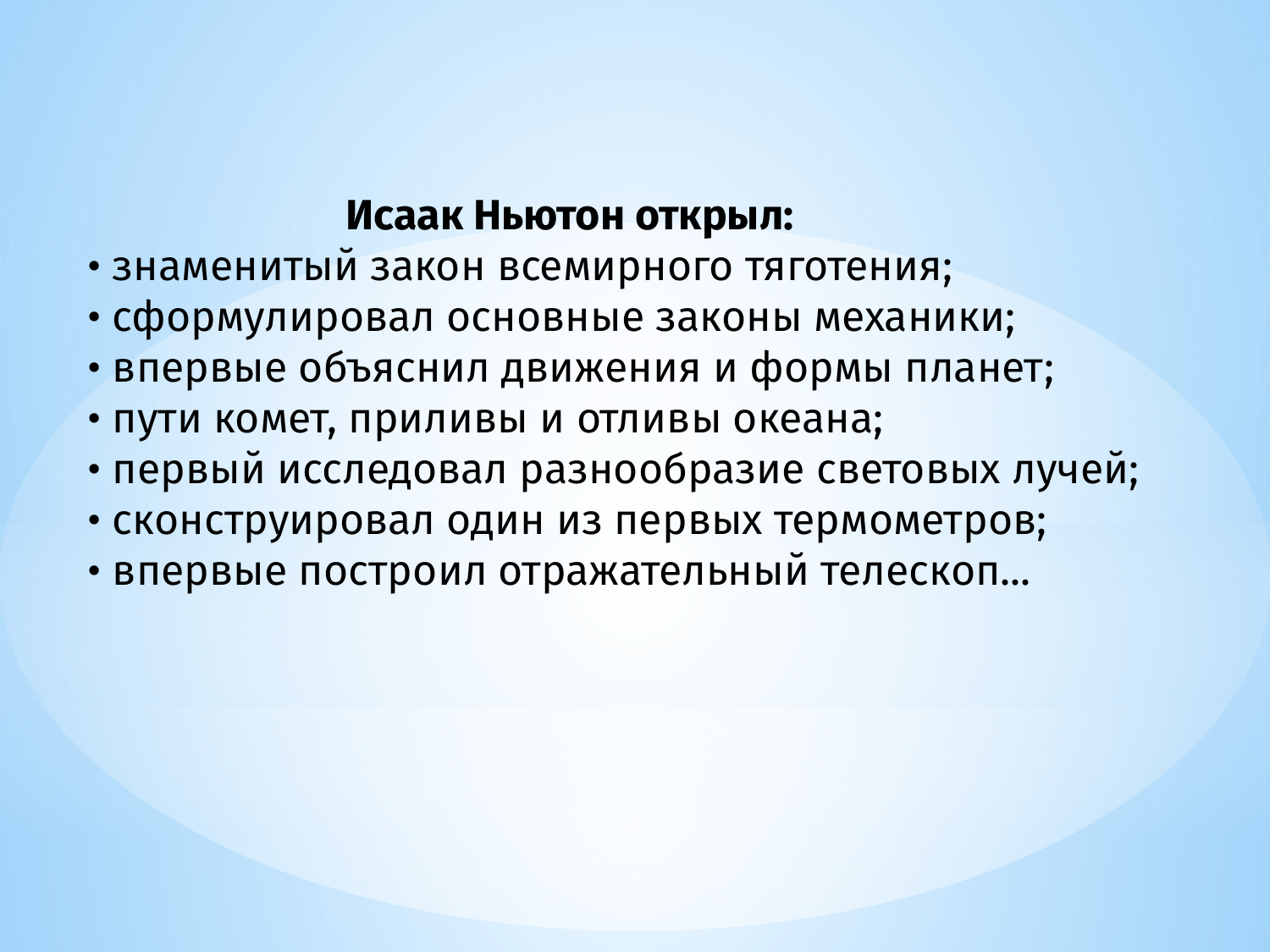

Исаак Ньютон открыл:
• знаменитый закон всемирного тяготения;
• сформулировал основные законы механики;
• впервые объяснил движения и формы планет;
• пути комет, приливы и отливы океана;
• первый исследовал разнообразие световых лучей;
• сконструировал один из первых термометров;
• впервые построил отражательный телескоп...